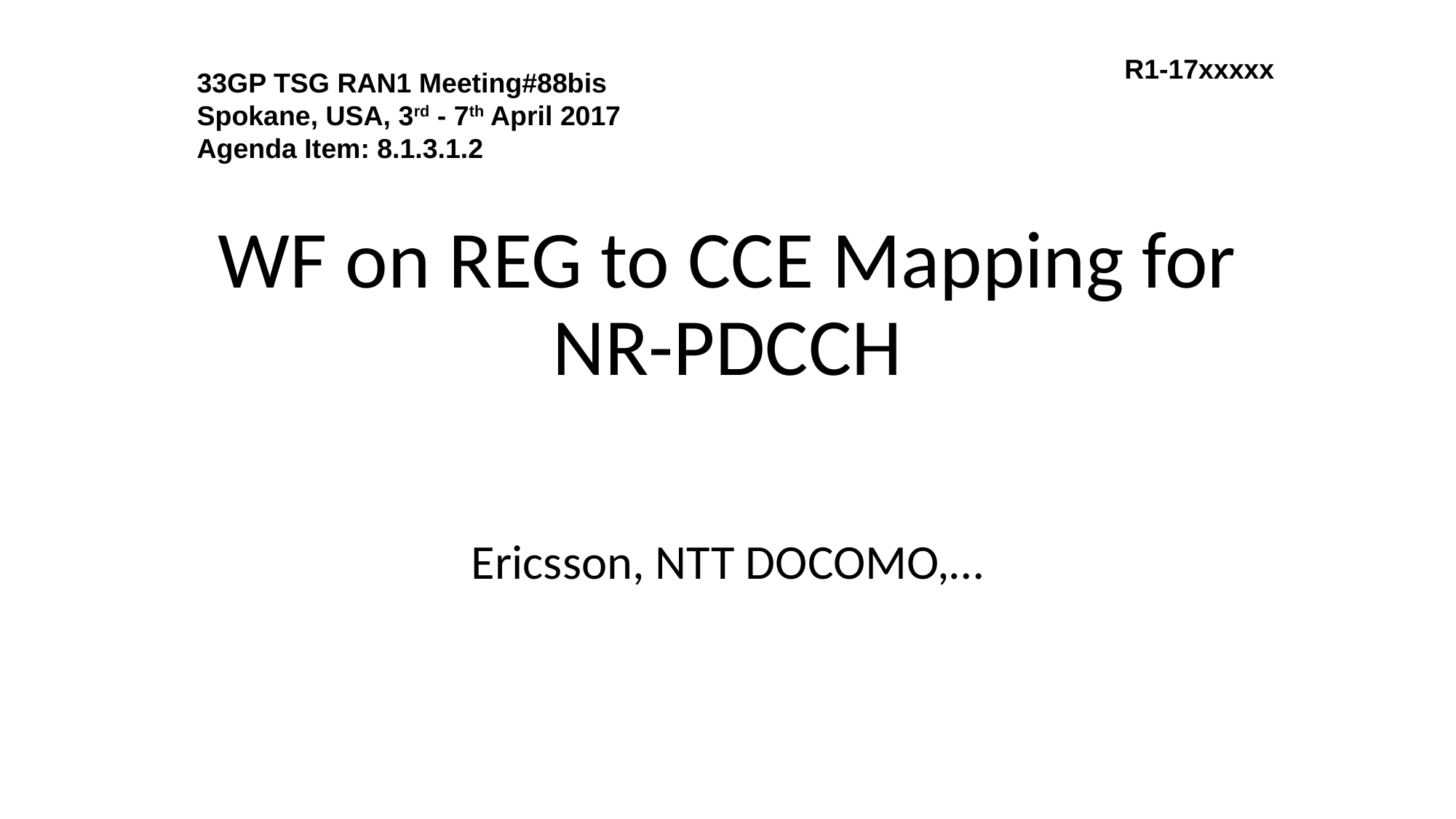

R1-17xxxxx
33GP TSG RAN1 Meeting#88bis
Spokane, USA, 3rd - 7th April 2017
Agenda Item: 8.1.3.1.2
# WF on REG to CCE Mapping for NR-PDCCH

Ericsson, NTT DOCOMO,…